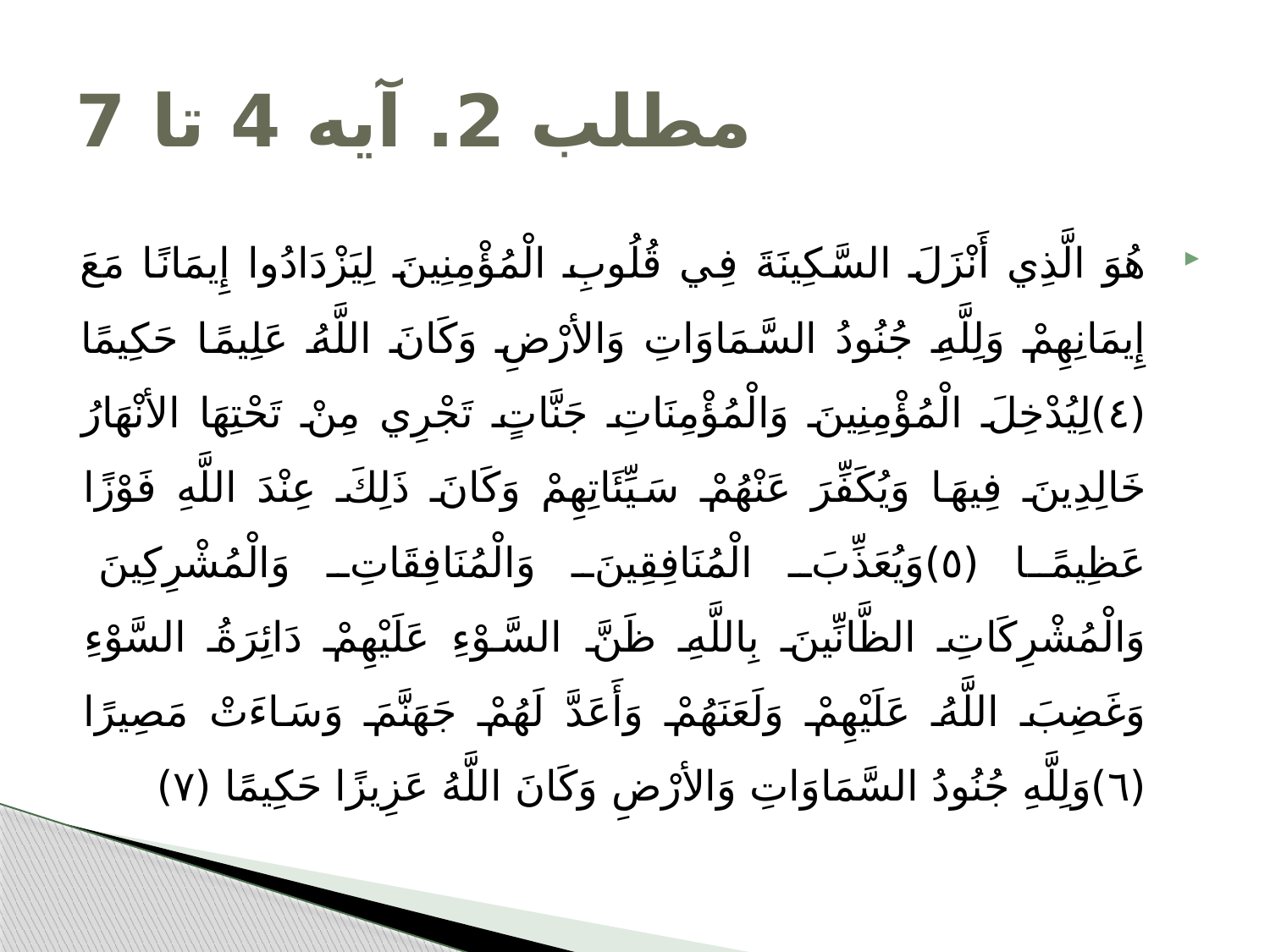

# مطلب 2. آیه 4 تا 7
هُوَ الَّذِي أَنْزَلَ السَّكِينَةَ فِي قُلُوبِ الْمُؤْمِنِينَ لِيَزْدَادُوا إِيمَانًا مَعَ إِيمَانِهِمْ وَلِلَّهِ جُنُودُ السَّمَاوَاتِ وَالأرْضِ وَكَانَ اللَّهُ عَلِيمًا حَكِيمًا (٤)لِيُدْخِلَ الْمُؤْمِنِينَ وَالْمُؤْمِنَاتِ جَنَّاتٍ تَجْرِي مِنْ تَحْتِهَا الأنْهَارُ خَالِدِينَ فِيهَا وَيُكَفِّرَ عَنْهُمْ سَيِّئَاتِهِمْ وَكَانَ ذَلِكَ عِنْدَ اللَّهِ فَوْزًا عَظِيمًا (٥)وَيُعَذِّبَ الْمُنَافِقِينَ وَالْمُنَافِقَاتِ وَالْمُشْرِكِينَ وَالْمُشْرِكَاتِ الظَّانِّينَ بِاللَّهِ ظَنَّ السَّوْءِ عَلَيْهِمْ دَائِرَةُ السَّوْءِ وَغَضِبَ اللَّهُ عَلَيْهِمْ وَلَعَنَهُمْ وَأَعَدَّ لَهُمْ جَهَنَّمَ وَسَاءَتْ مَصِيرًا (٦)وَلِلَّهِ جُنُودُ السَّمَاوَاتِ وَالأرْضِ وَكَانَ اللَّهُ عَزِيزًا حَكِيمًا (٧)